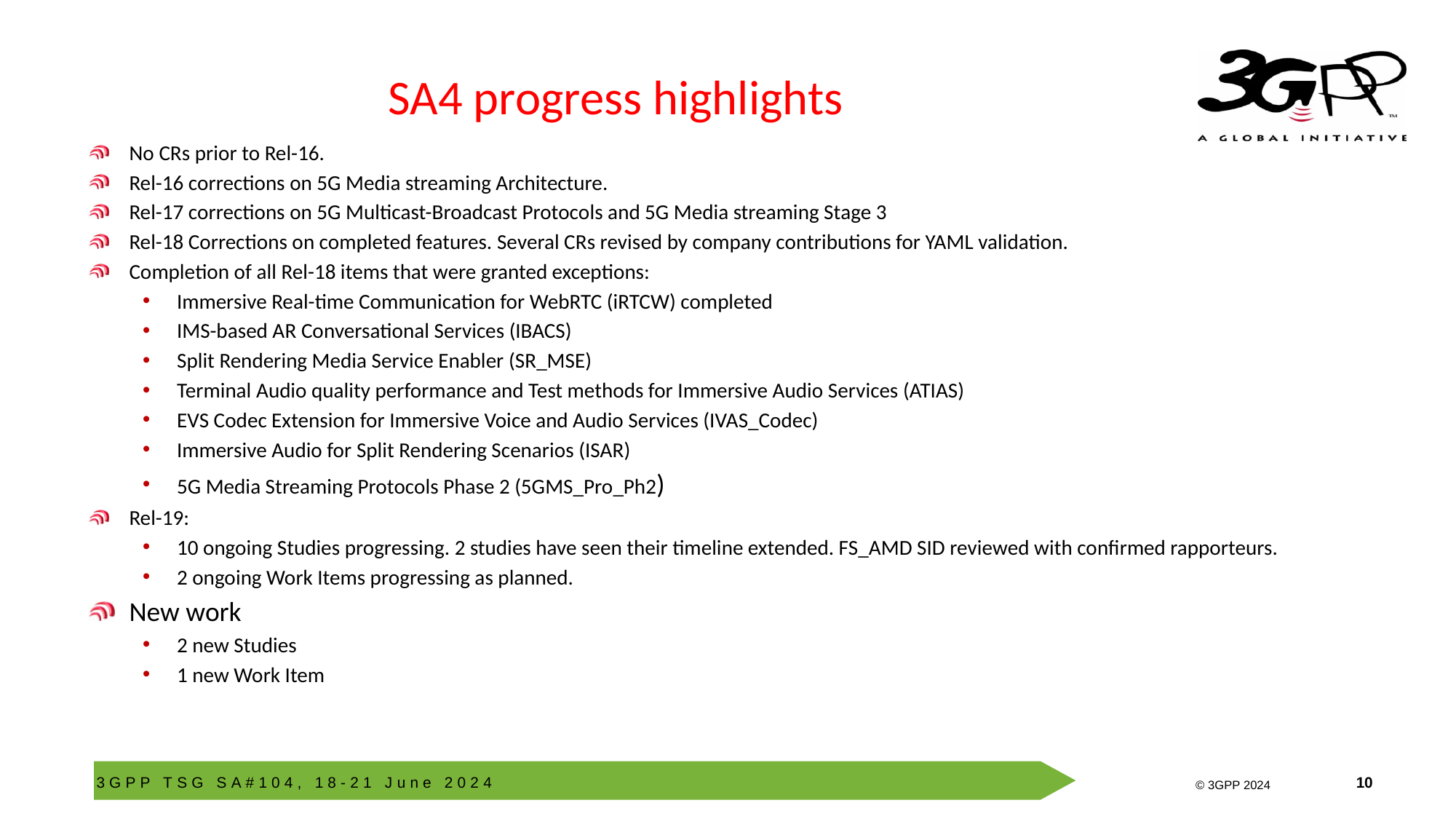

# SA4 progress highlights
No CRs prior to Rel-16.
Rel-16 corrections on 5G Media streaming Architecture.
Rel-17 corrections on 5G Multicast-Broadcast Protocols and 5G Media streaming Stage 3
Rel-18 Corrections on completed features. Several CRs revised by company contributions for YAML validation.
Completion of all Rel-18 items that were granted exceptions:
Immersive Real-time Communication for WebRTC (iRTCW) completed
IMS-based AR Conversational Services (IBACS)
Split Rendering Media Service Enabler (SR_MSE)
Terminal Audio quality performance and Test methods for Immersive Audio Services (ATIAS)
EVS Codec Extension for Immersive Voice and Audio Services (IVAS_Codec)
Immersive Audio for Split Rendering Scenarios (ISAR)
5G Media Streaming Protocols Phase 2 (5GMS_Pro_Ph2)
Rel-19:
10 ongoing Studies progressing. 2 studies have seen their timeline extended. FS_AMD SID reviewed with confirmed rapporteurs.
2 ongoing Work Items progressing as planned.
New work
2 new Studies
1 new Work Item